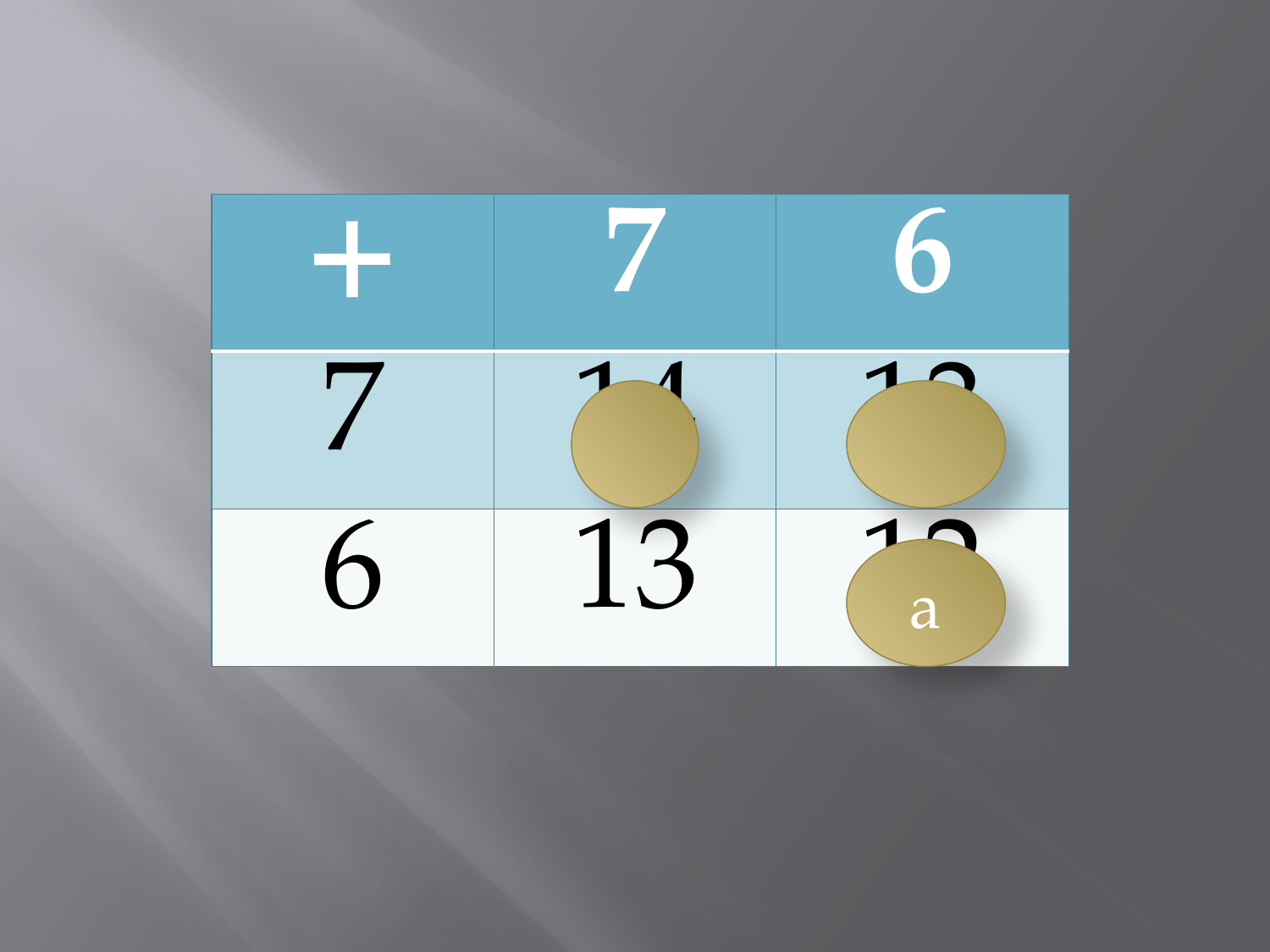

| + | 7 | 6 |
| --- | --- | --- |
| 7 | 14 | 13 |
| 6 | 13 | 12 |

a